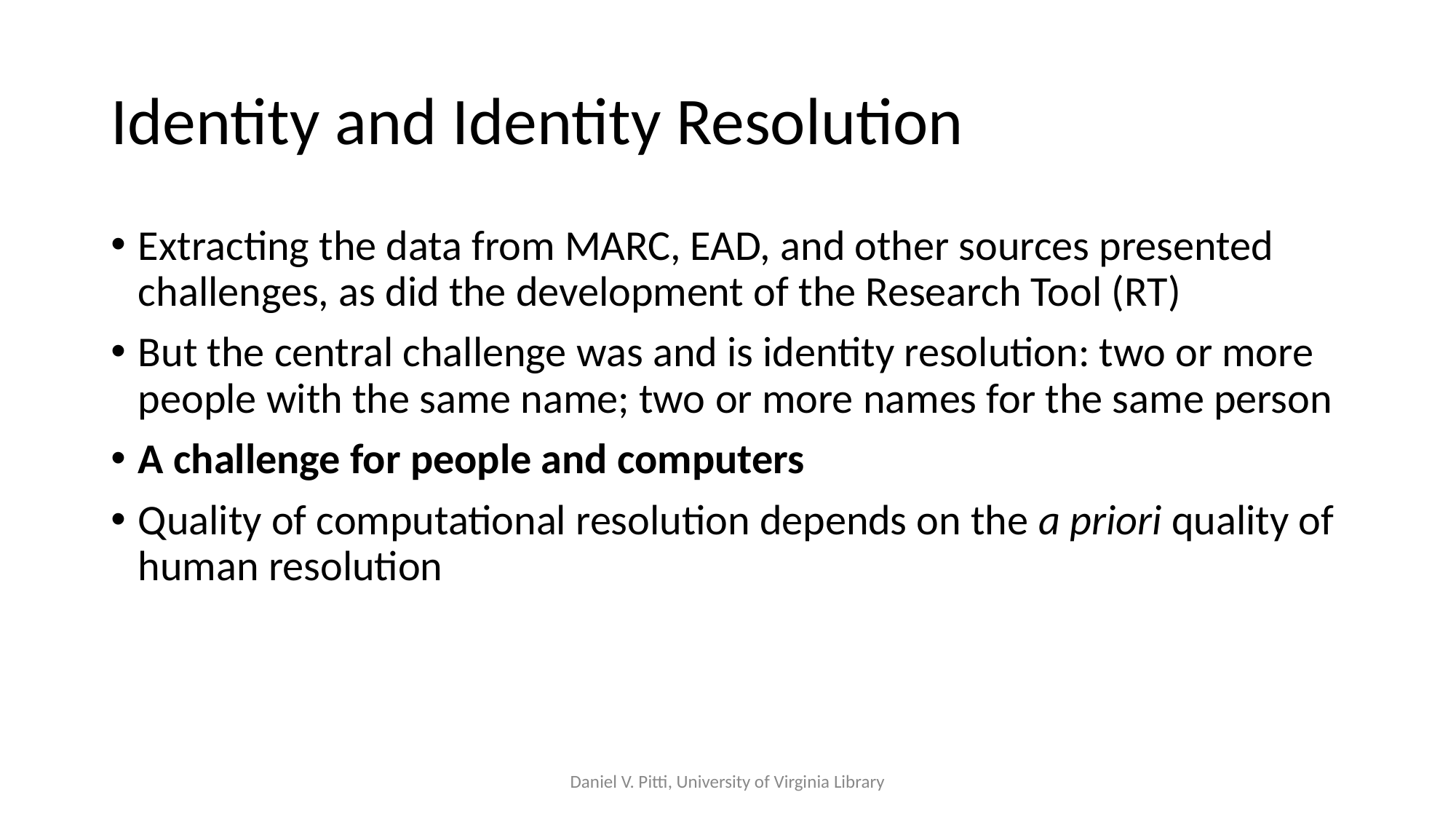

# Identity and Identity Resolution
Extracting the data from MARC, EAD, and other sources presented challenges, as did the development of the Research Tool (RT)
But the central challenge was and is identity resolution: two or more people with the same name; two or more names for the same person
A challenge for people and computers
Quality of computational resolution depends on the a priori quality of human resolution
Daniel V. Pitti, University of Virginia Library